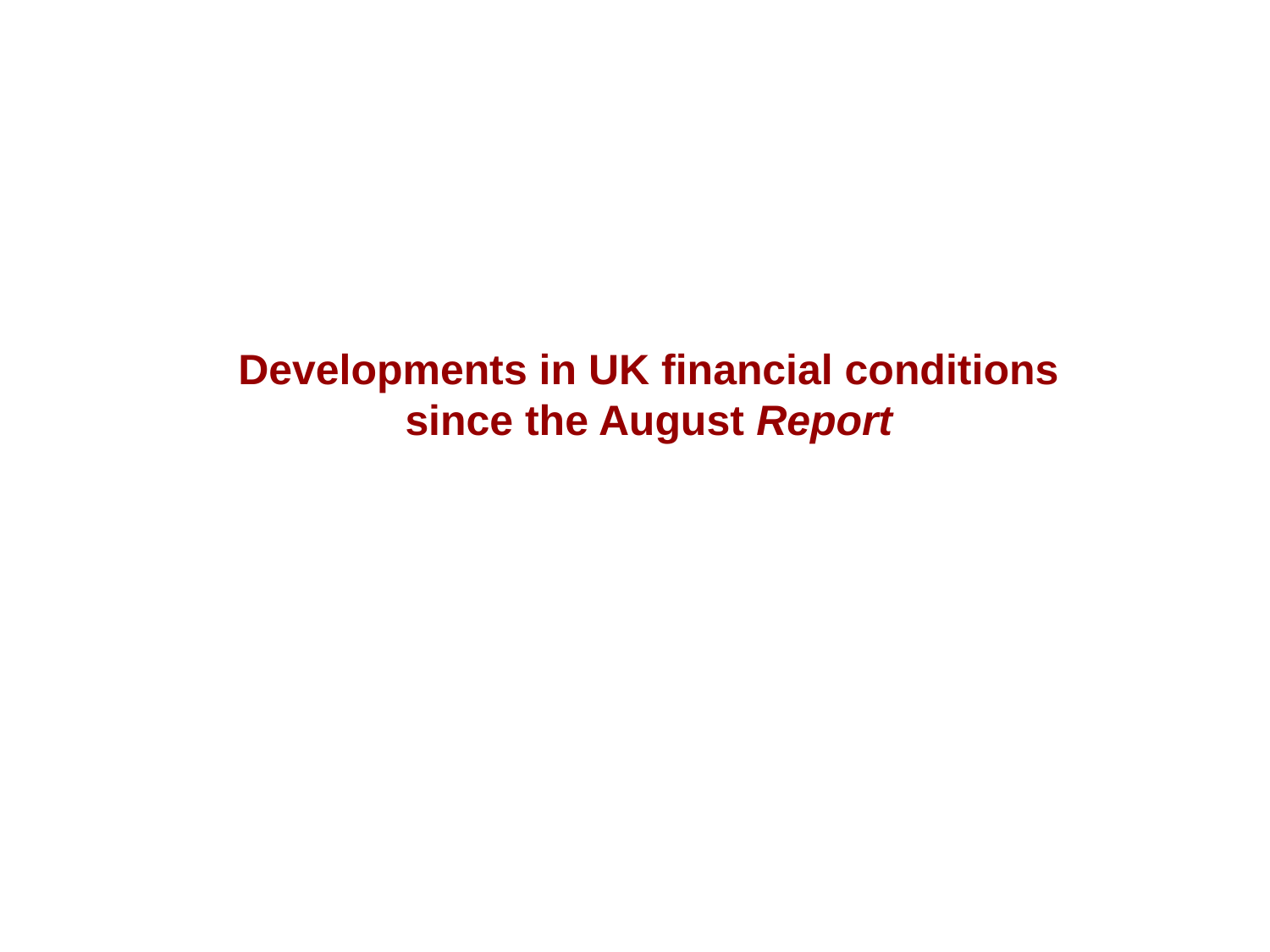

Developments in UK financial conditions since the August Report